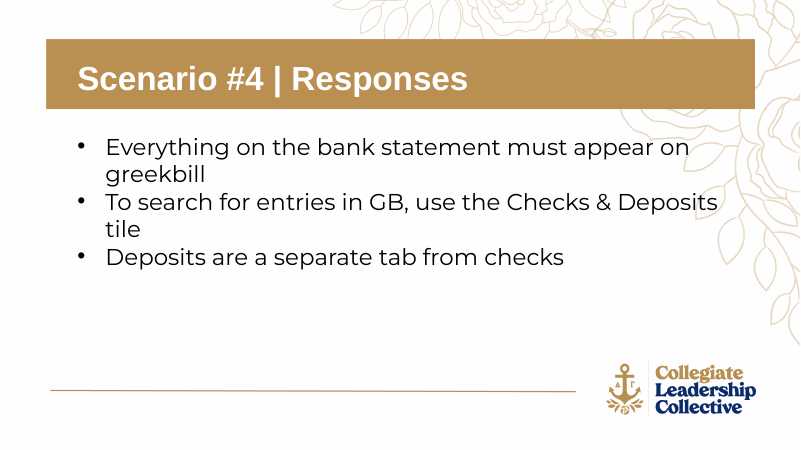

Scenario #4 | Responses
Everything on the bank statement must appear on greekbill
To search for entries in GB, use the Checks & Deposits tile
Deposits are a separate tab from checks